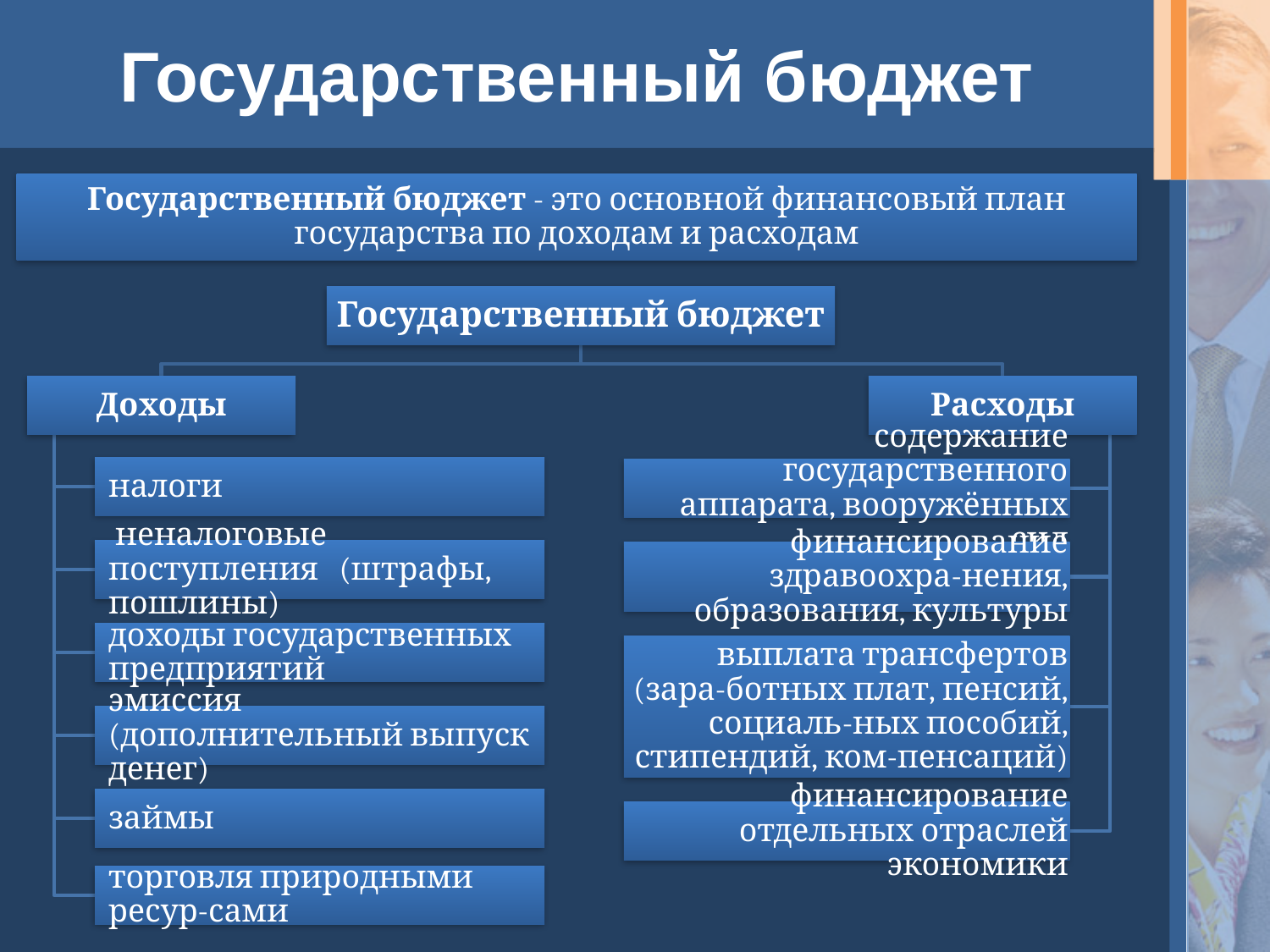

# Государственный бюджет

Государственный бюджет - это основной финансовый план государства по доходам и расходам

Государственный бюджет

Доходы

Расходы

налоги

содержание государственного аппарата, вооружённых сил

 неналоговые поступления   (штрафы, пошлины)

финансирование здравоохра-нения, образования, культуры

доходы государственных предприятий

выплата трансфертов (зара-ботных плат, пенсий, социаль-ных пособий, стипендий, ком-пенсаций)

эмиссия (дополнительный выпуск денег)

займы

финансирование отдельных отраслей экономики

торговля природными ресур-сами